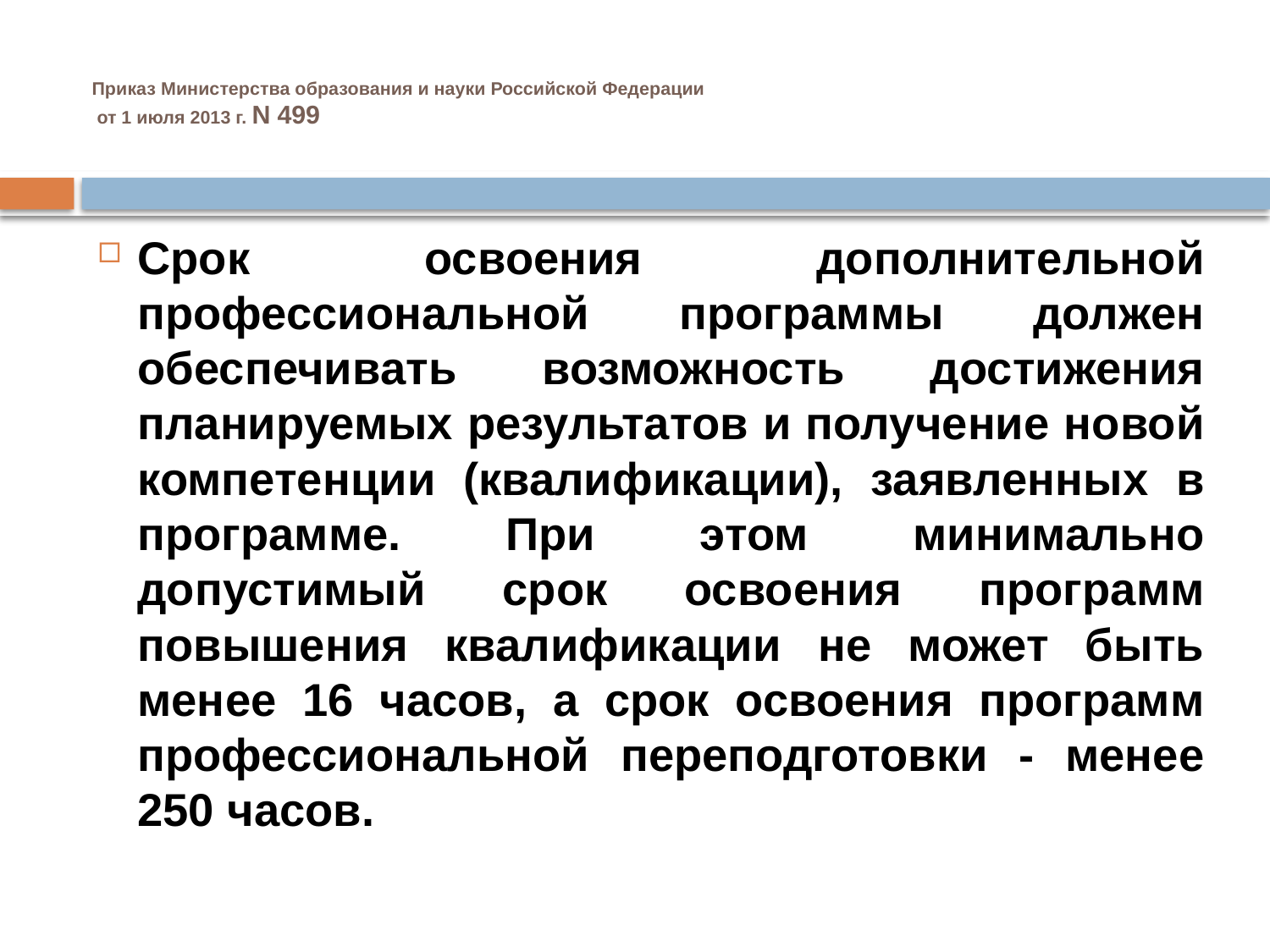

# Приказ Министерства образования и науки Российской Федерации от 1 июля 2013 г. N 499
Срок освоения дополнительной профессиональной программы должен обеспечивать возможность достижения планируемых результатов и получение новой компетенции (квалификации), заявленных в программе. При этом минимально допустимый срок освоения программ повышения квалификации не может быть менее 16 часов, а срок освоения программ профессиональной переподготовки - менее 250 часов.